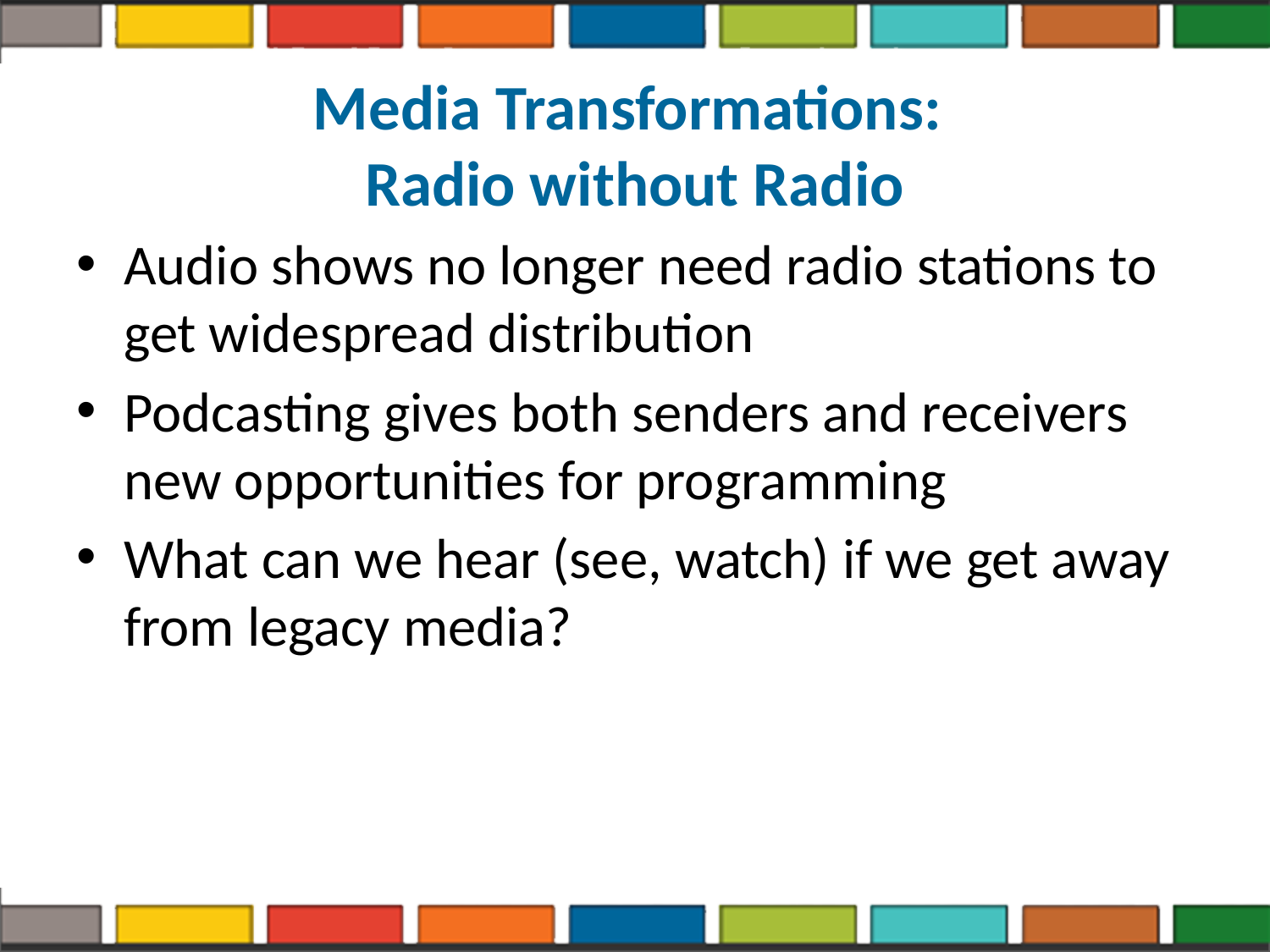

# Media Transformations: Radio without Radio
Audio shows no longer need radio stations to get widespread distribution
Podcasting gives both senders and receivers new opportunities for programming
What can we hear (see, watch) if we get away from legacy media?